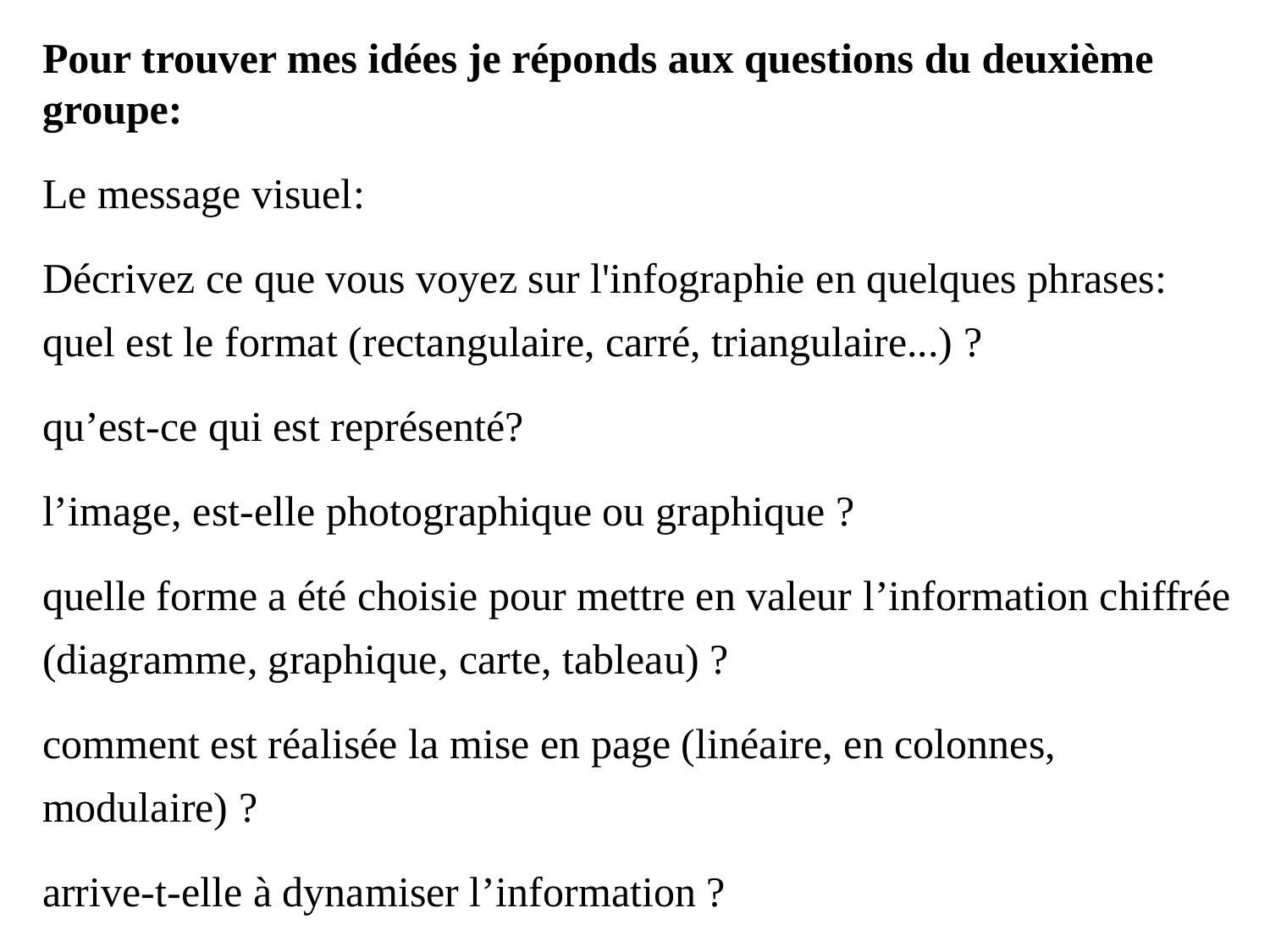

Pour trouver mes idées je réponds aux questions du deuxième groupe:
Le message visuel:
Décrivez ce que vous voyez sur l'infographie en quelques phrases: quel est le format (rеctangulaire, carré, triangulaire...) ?
qu’est-ce qui est représenté?
l’image, est-elle photographique ou graphique ?
quelle forme a été choisie pour mettre en valeur l’information chiffrée (diagramme, graphique, carte, tableau) ?
comment est réalisée la mise en page (linéaire, en colonnes, modulaire) ?
arrive-t-elle à dynamiser l’information ?